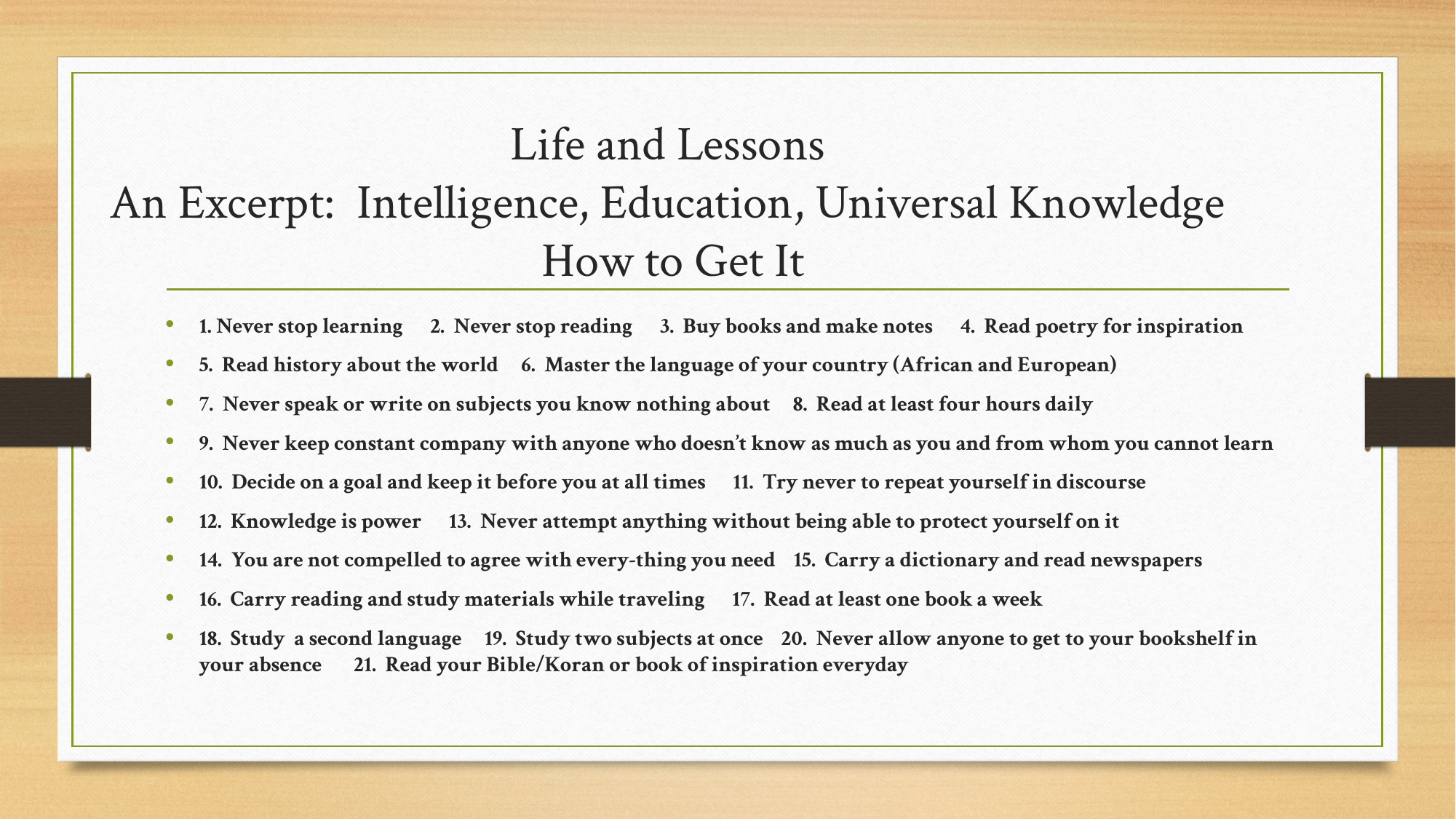

# Life and Lessons An Excerpt:  Intelligence, Education, Universal Knowledge  How to Get It
1. Never stop learning      2.  Never stop reading      3.  Buy books and make notes      4.  Read poetry for inspiration
5.  Read history about the world     6.  Master the language of your country (African and European)
7.  Never speak or write on subjects you know nothing about     8.  Read at least four hours daily
9.  Never keep constant company with anyone who doesn’t know as much as you and from whom you cannot learn
10.  Decide on a goal and keep it before you at all times      11.  Try never to repeat yourself in discourse
12.  Knowledge is power      13.  Never attempt anything without being able to protect yourself on it
14.  You are not compelled to agree with every-thing you need    15.  Carry a dictionary and read newspapers
16.  Carry reading and study materials while traveling      17.  Read at least one book a week
18.  Study  a second language     19.  Study two subjects at once    20.  Never allow anyone to get to your bookshelf in your absence       21.  Read your Bible/Koran or book of inspiration everyday